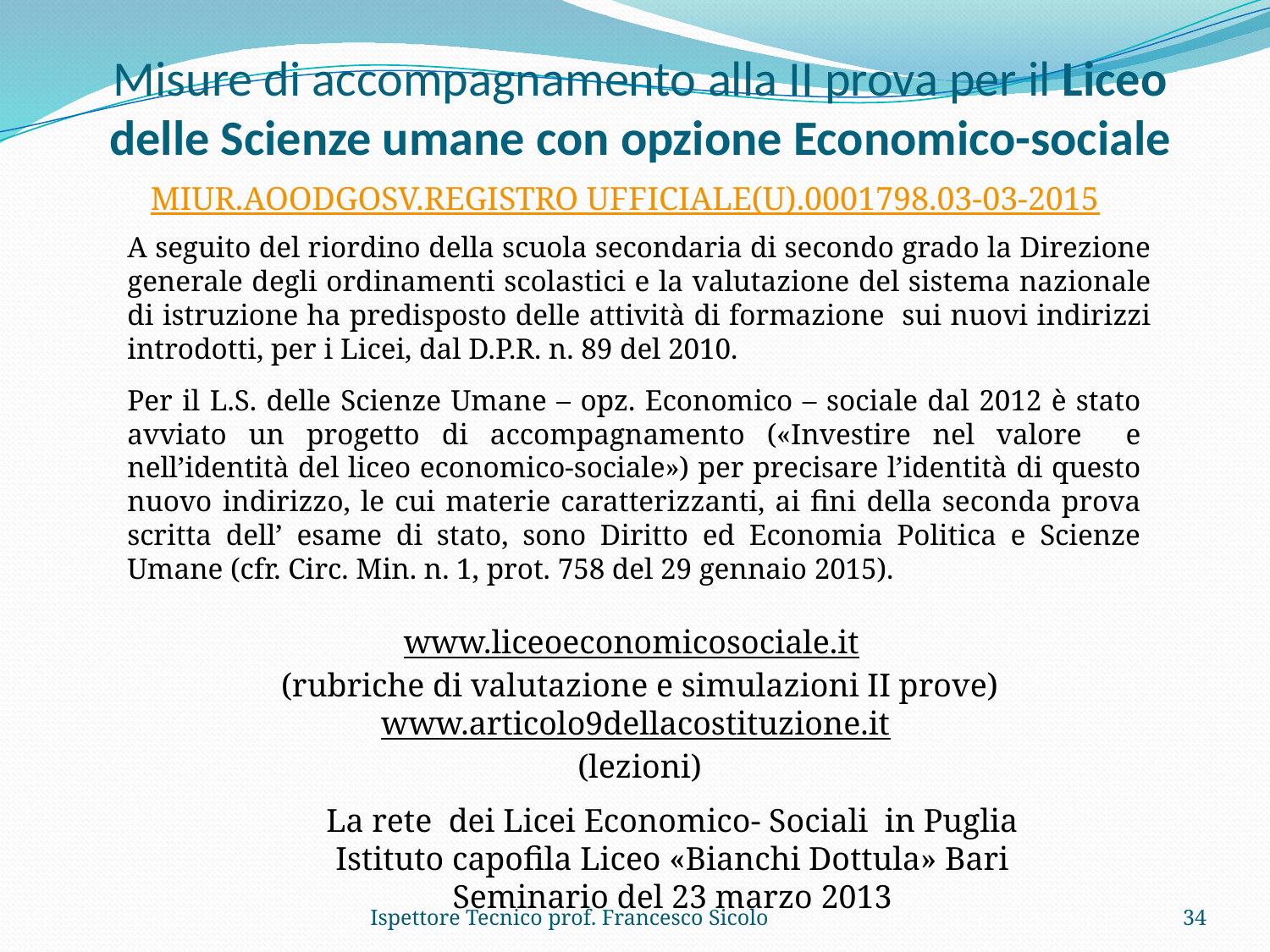

# Misure di accompagnamento alla II prova per il Liceo delle Scienze umane con opzione Economico-sociale
MIUR.AOODGOSV.REGISTRO UFFICIALE(U).0001798.03-03-2015
A seguito del riordino della scuola secondaria di secondo grado la Direzione generale degli ordinamenti scolastici e la valutazione del sistema nazionale di istruzione ha predisposto delle attività di formazione  sui nuovi indirizzi introdotti, per i Licei, dal D.P.R. n. 89 del 2010.
Per il L.S. delle Scienze Umane – opz. Economico – sociale dal 2012 è stato avviato un progetto di accompagnamento («Investire nel valore  e nell’identità del liceo economico-sociale») per precisare l’identità di questo nuovo indirizzo, le cui materie caratterizzanti, ai fini della seconda prova scritta dell’ esame di stato, sono Diritto ed Economia Politica e Scienze Umane (cfr. Circ. Min. n. 1, prot. 758 del 29 gennaio 2015).
www.liceoeconomicosociale.it
(rubriche di valutazione e simulazioni II prove)
www.articolo9dellacostituzione.it
(lezioni)

La rete  dei Licei Economico- Sociali  in Puglia
Istituto capofila Liceo «Bianchi Dottula» Bari Seminario del 23 marzo 2013
Ispettore Tecnico prof. Francesco Sicolo
34